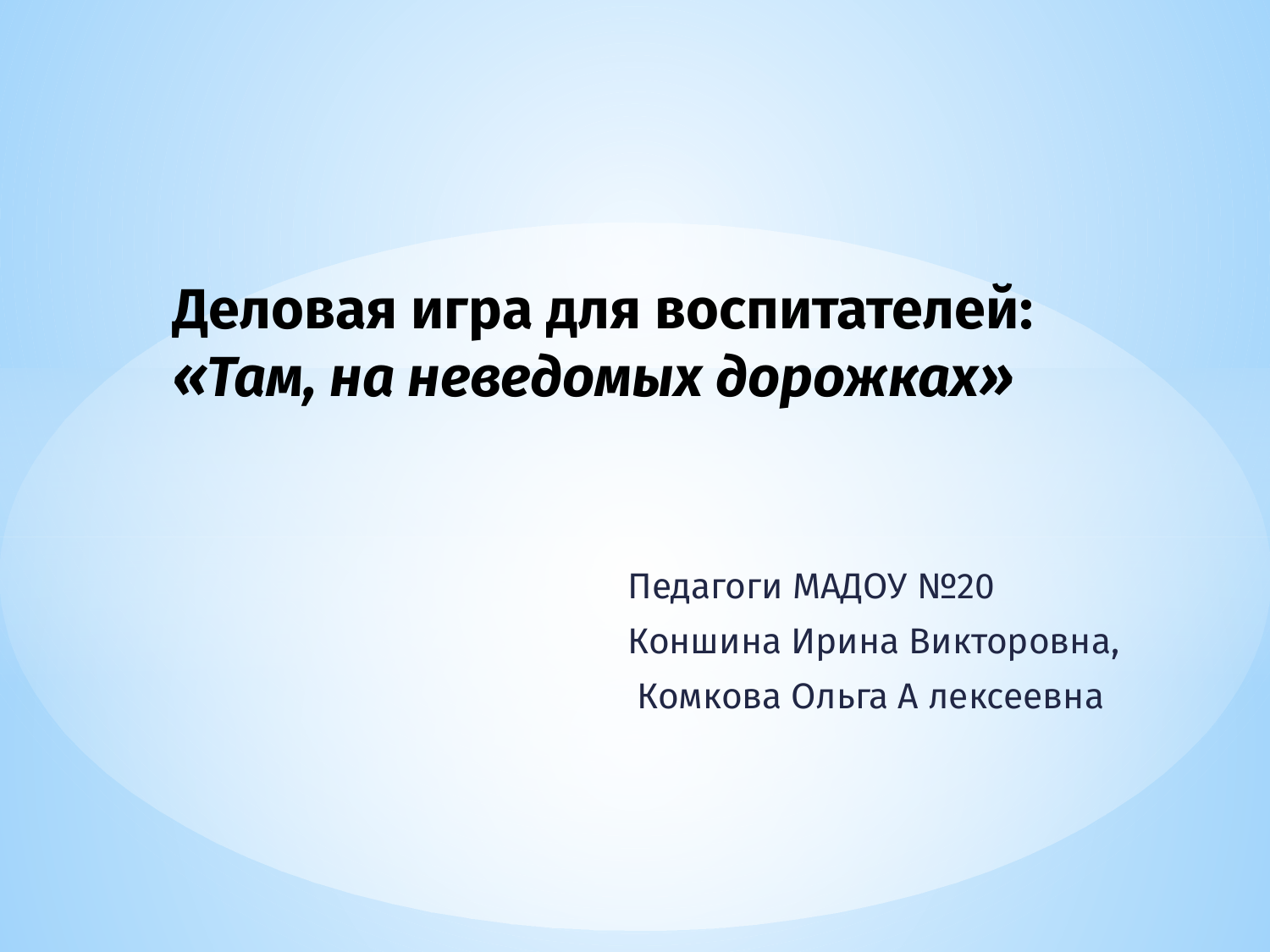

# Деловая игра для воспитателей: «Там, на неведомых дорожках»
Педагоги МАДОУ №20
Коншина Ирина Викторовна,
 Комкова Ольга А лексеевна